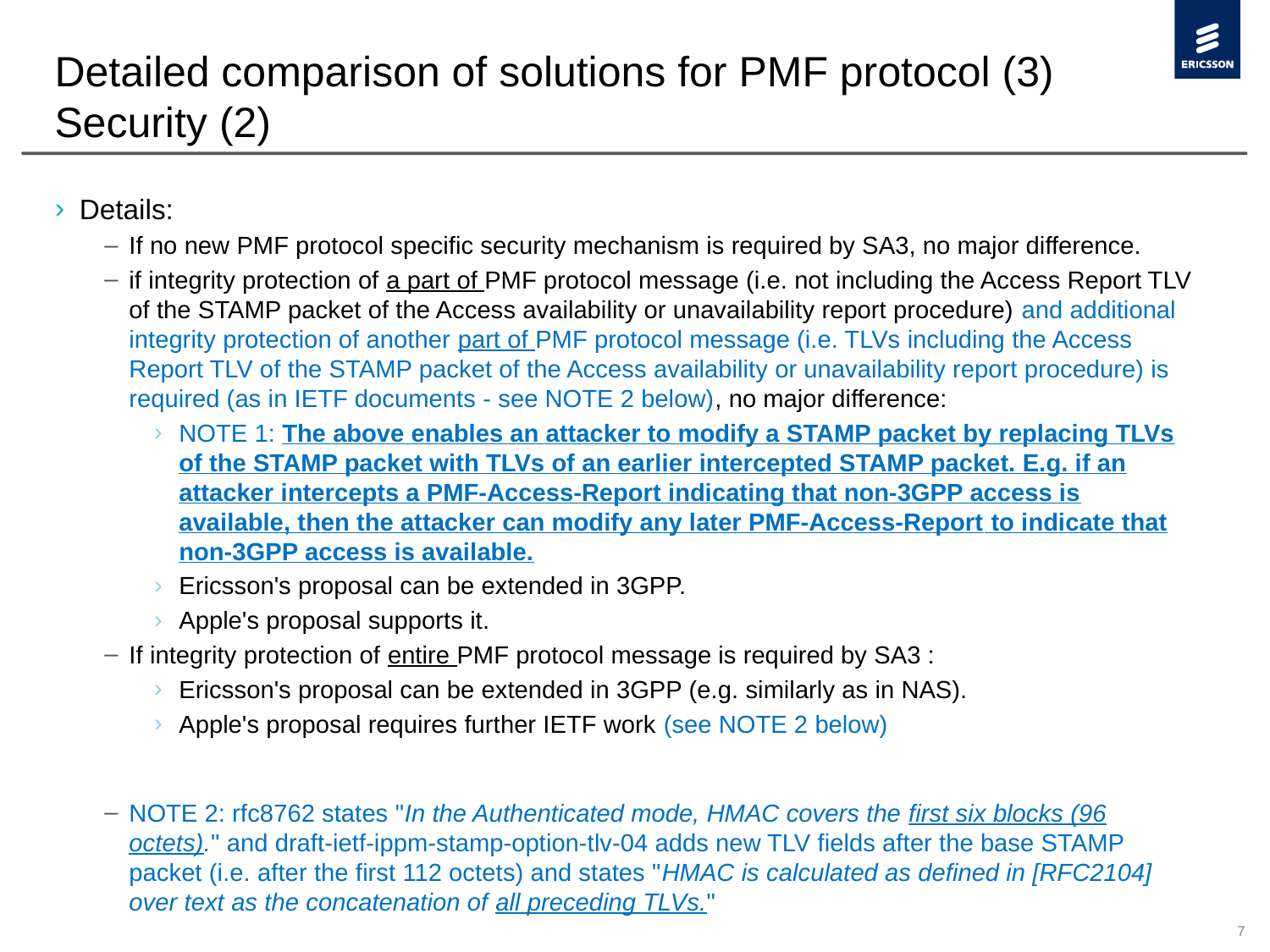

# Detailed comparison of solutions for PMF protocol (3) Security (2)
Details:
If no new PMF protocol specific security mechanism is required by SA3, no major difference.
if integrity protection of a part of PMF protocol message (i.e. not including the Access Report TLV of the STAMP packet of the Access availability or unavailability report procedure) and additional integrity protection of another part of PMF protocol message (i.e. TLVs including the Access Report TLV of the STAMP packet of the Access availability or unavailability report procedure) is required (as in IETF documents - see NOTE 2 below), no major difference:
NOTE 1: The above enables an attacker to modify a STAMP packet by replacing TLVs of the STAMP packet with TLVs of an earlier intercepted STAMP packet. E.g. if an attacker intercepts a PMF-Access-Report indicating that non-3GPP access is available, then the attacker can modify any later PMF-Access-Report to indicate that non-3GPP access is available.
Ericsson's proposal can be extended in 3GPP.
Apple's proposal supports it.
If integrity protection of entire PMF protocol message is required by SA3 :
Ericsson's proposal can be extended in 3GPP (e.g. similarly as in NAS).
Apple's proposal requires further IETF work (see NOTE 2 below)

NOTE 2: rfc8762 states "In the Authenticated mode, HMAC covers the first six blocks (96 octets)." and draft-ietf-ippm-stamp-option-tlv-04 adds new TLV fields after the base STAMP packet (i.e. after the first 112 octets) and states "HMAC is calculated as defined in [RFC2104] over text as the concatenation of all preceding TLVs."